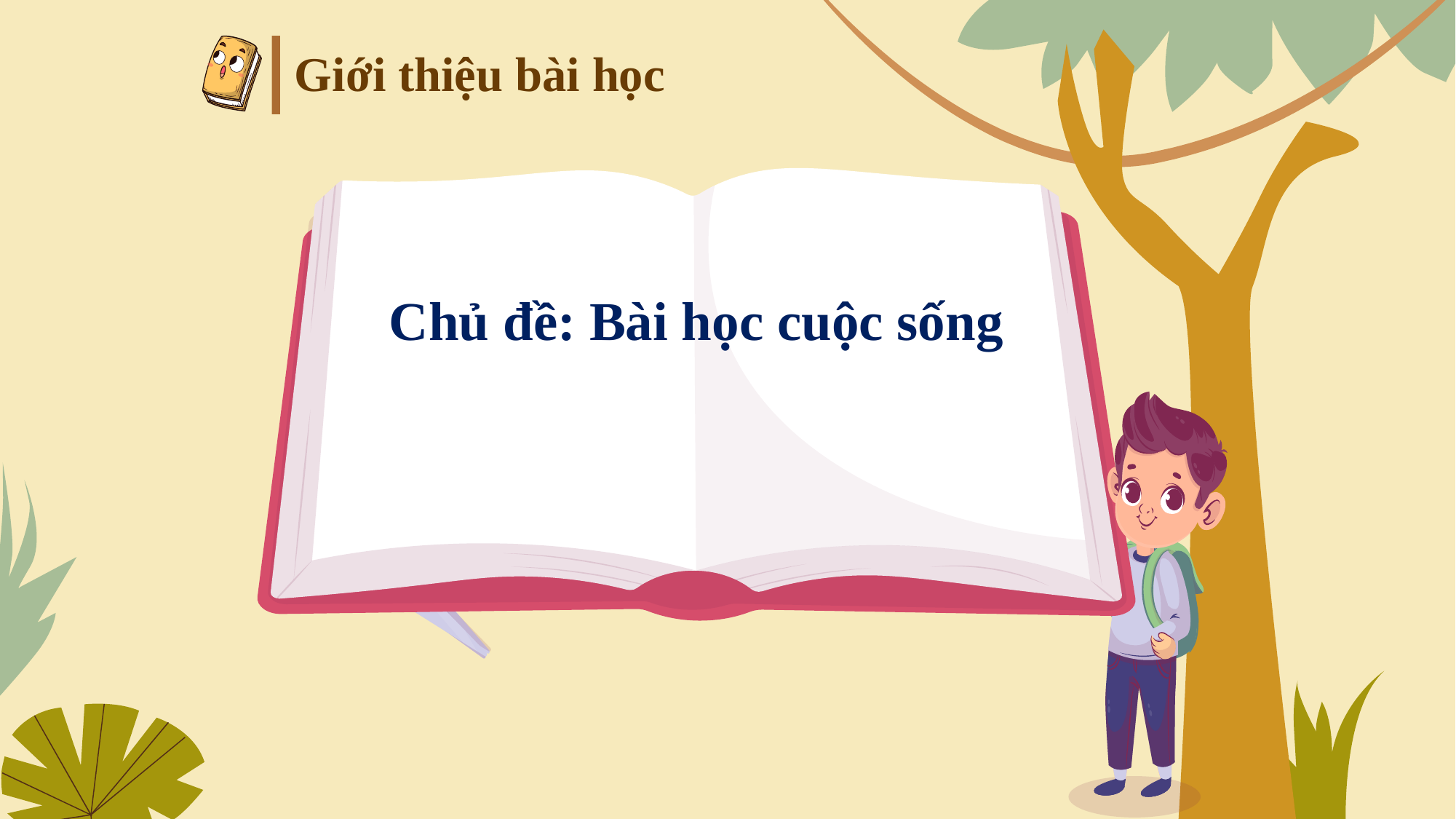

Giới thiệu bài học

  Chủ đề: Bài học cuộc sống